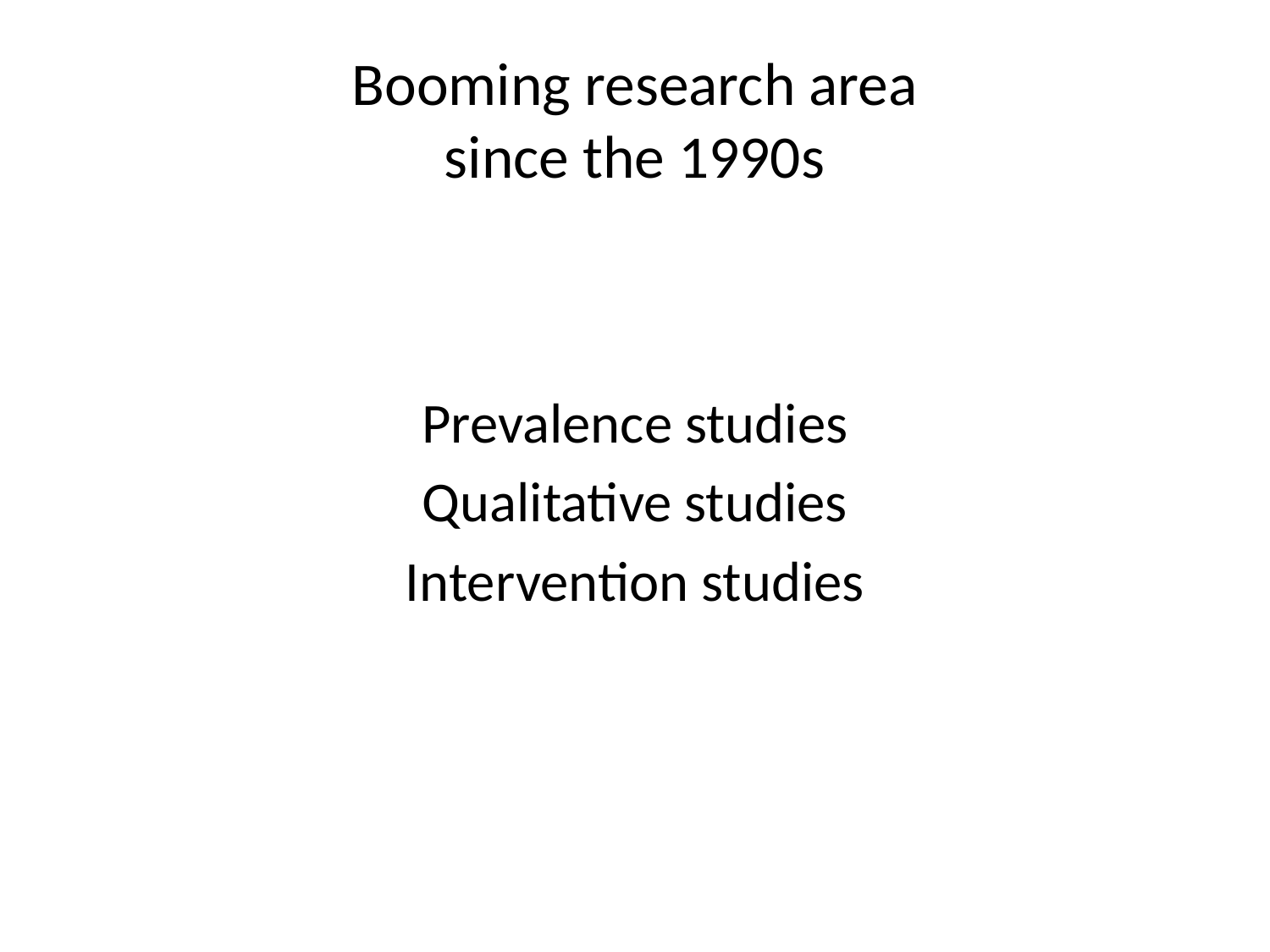

# Booming research area since the 1990s

Prevalence studies
Qualitative studies
Intervention studies